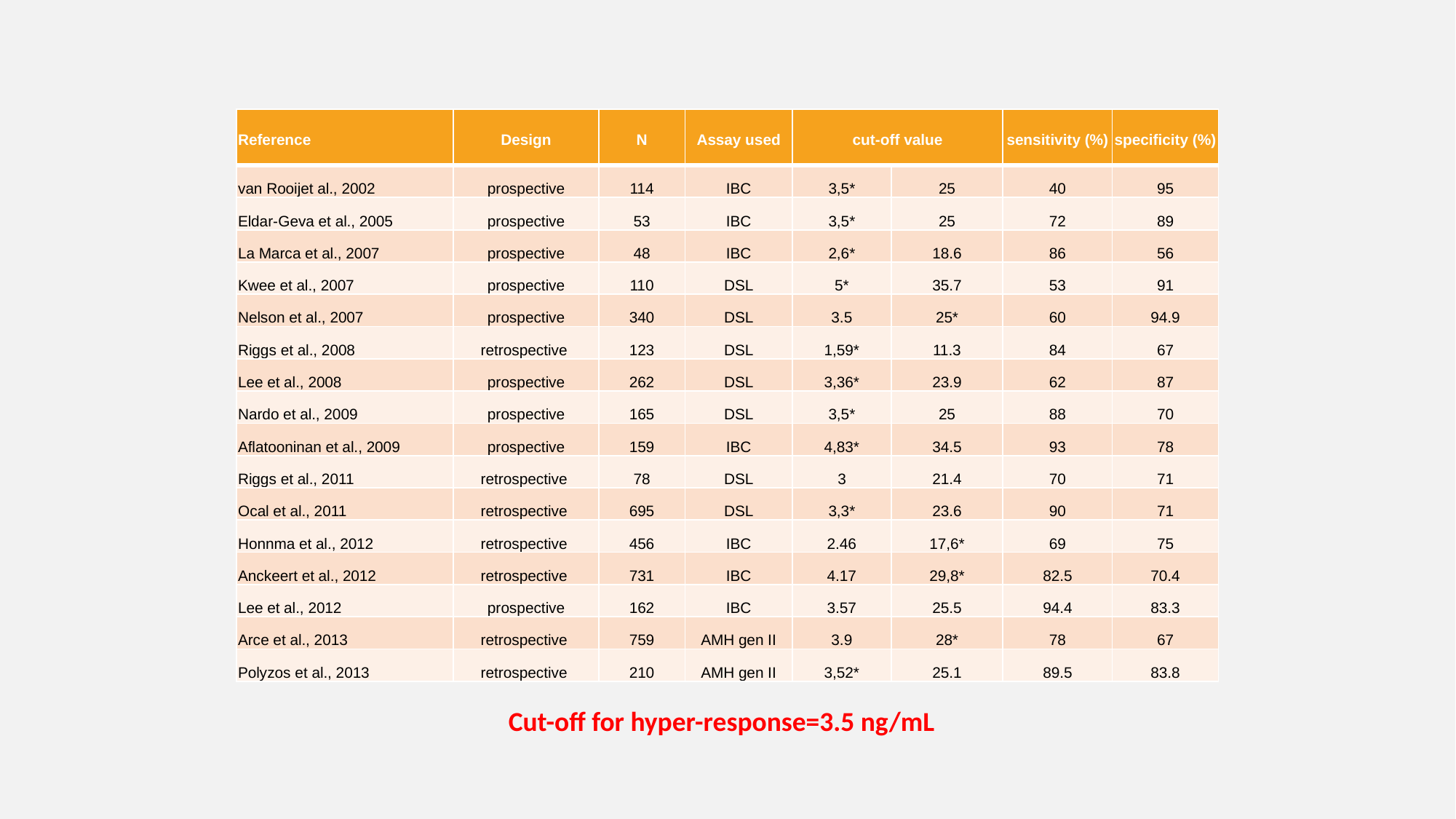

| Reference | Design | N | Assay used | cut-off value |  | sensitivity (%) | specificity (%) |
| --- | --- | --- | --- | --- | --- | --- | --- |
| van Rooijet al., 2002 | prospective | 114 | IBC | 3,5\* | 25 | 40 | 95 |
| Eldar-Geva et al., 2005 | prospective | 53 | IBC | 3,5\* | 25 | 72 | 89 |
| La Marca et al., 2007 | prospective | 48 | IBC | 2,6\* | 18.6 | 86 | 56 |
| Kwee et al., 2007 | prospective | 110 | DSL | 5\* | 35.7 | 53 | 91 |
| Nelson et al., 2007 | prospective | 340 | DSL | 3.5 | 25\* | 60 | 94.9 |
| Riggs et al., 2008 | retrospective | 123 | DSL | 1,59\* | 11.3 | 84 | 67 |
| Lee et al., 2008 | prospective | 262 | DSL | 3,36\* | 23.9 | 62 | 87 |
| Nardo et al., 2009 | prospective | 165 | DSL | 3,5\* | 25 | 88 | 70 |
| Aflatooninan et al., 2009 | prospective | 159 | IBC | 4,83\* | 34.5 | 93 | 78 |
| Riggs et al., 2011 | retrospective | 78 | DSL | 3 | 21.4 | 70 | 71 |
| Ocal et al., 2011 | retrospective | 695 | DSL | 3,3\* | 23.6 | 90 | 71 |
| Honnma et al., 2012 | retrospective | 456 | IBC | 2.46 | 17,6\* | 69 | 75 |
| Anckeert et al., 2012 | retrospective | 731 | IBC | 4.17 | 29,8\* | 82.5 | 70.4 |
| Lee et al., 2012 | prospective | 162 | IBC | 3.57 | 25.5 | 94.4 | 83.3 |
| Arce et al., 2013 | retrospective | 759 | AMH gen II | 3.9 | 28\* | 78 | 67 |
| Polyzos et al., 2013 | retrospective | 210 | AMH gen II | 3,52\* | 25.1 | 89.5 | 83.8 |
Cut-off for hyper-response=3.5 ng/mL